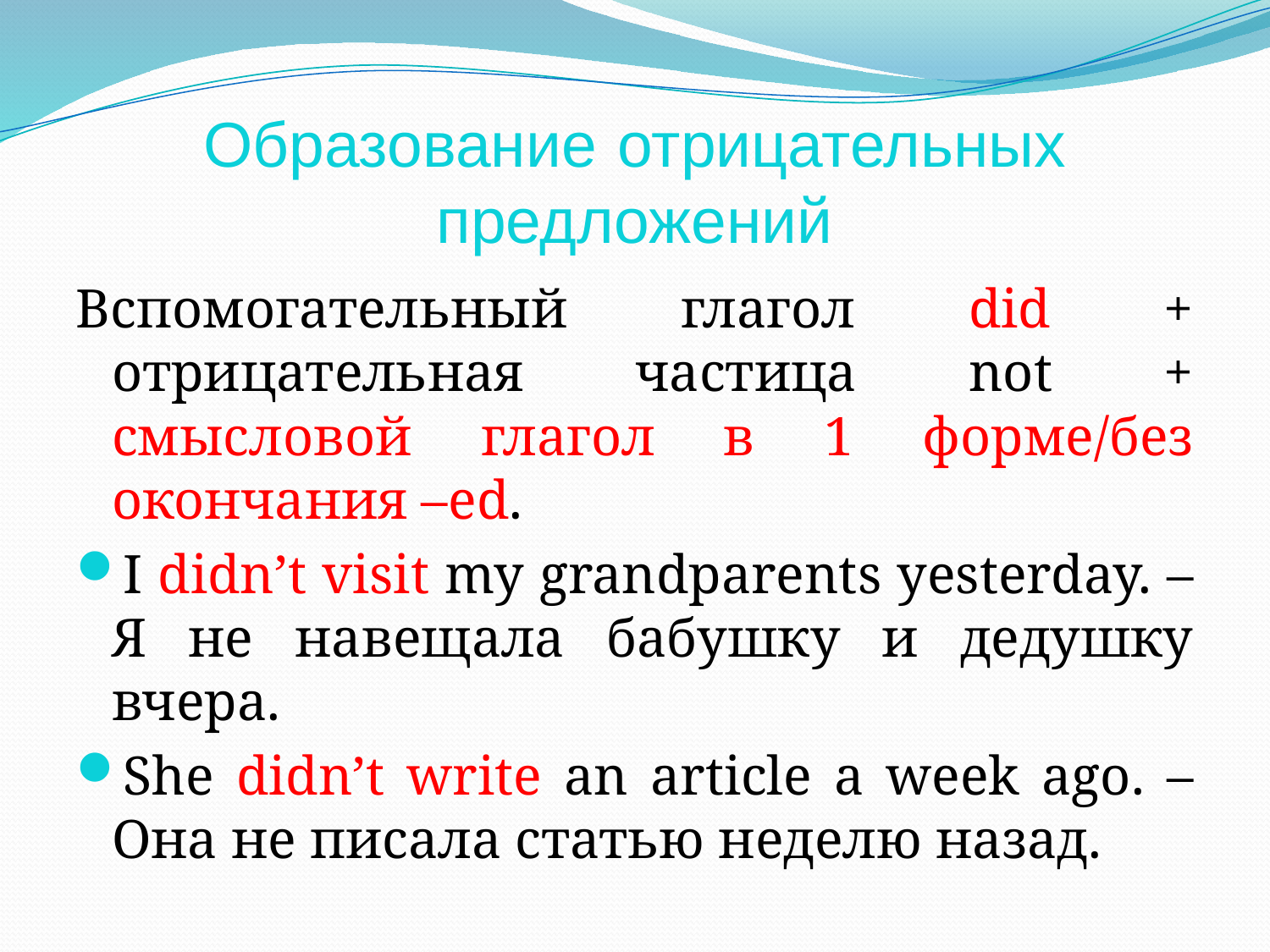

# Образование отрицательных предложений
Вспомогательный глагол did + отрицательная частица not + смысловой глагол в 1 форме/без окончания –ed.
I didn’t visit my grandparents yesterday. – Я не навещала бабушку и дедушку вчера.
She didn’t write an article a week ago. – Она не писала статью неделю назад.